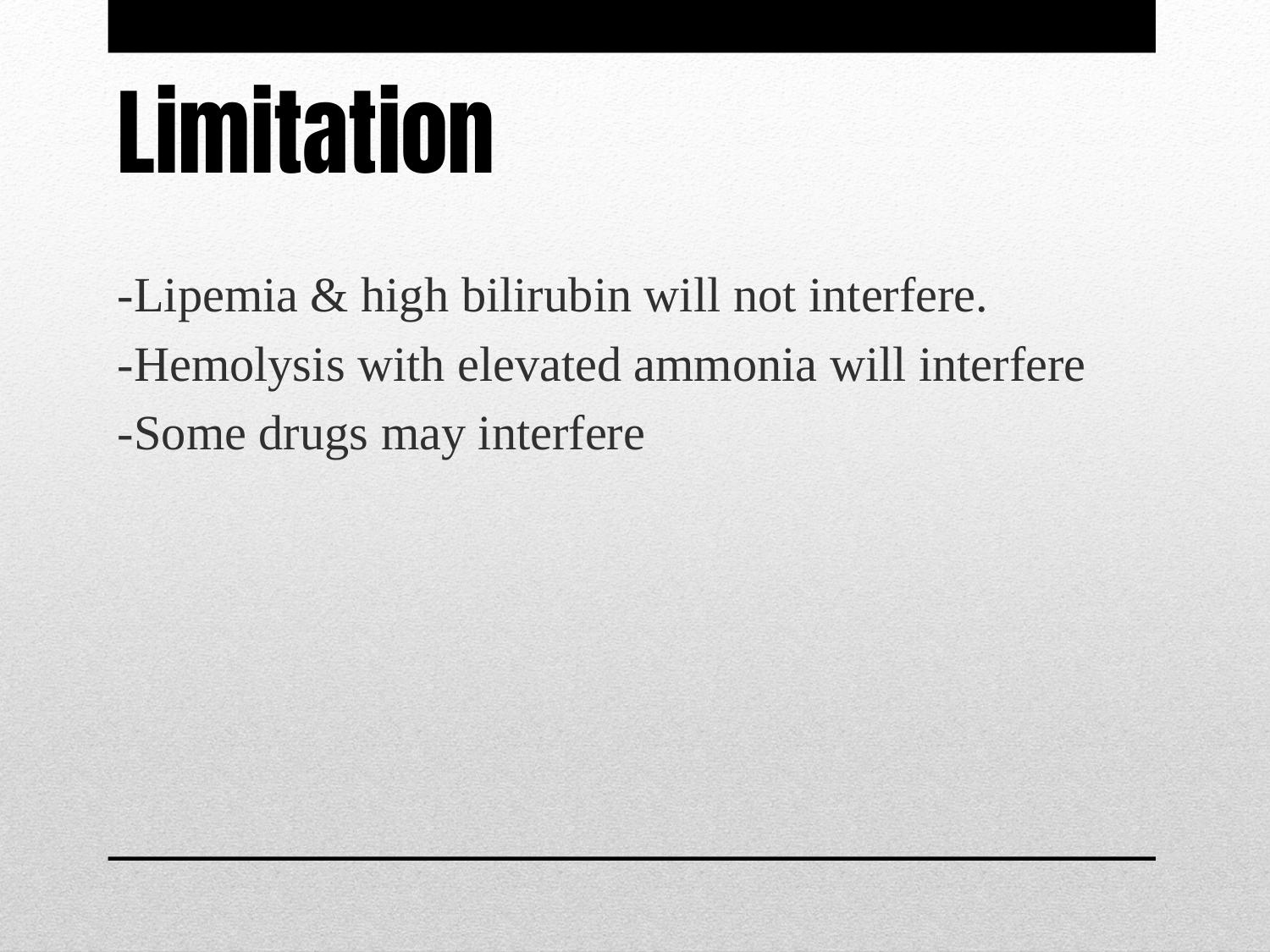

# Limitation
-Lipemia & high bilirubin will not interfere.
-Hemolysis with elevated ammonia will interfere
-Some drugs may interfere